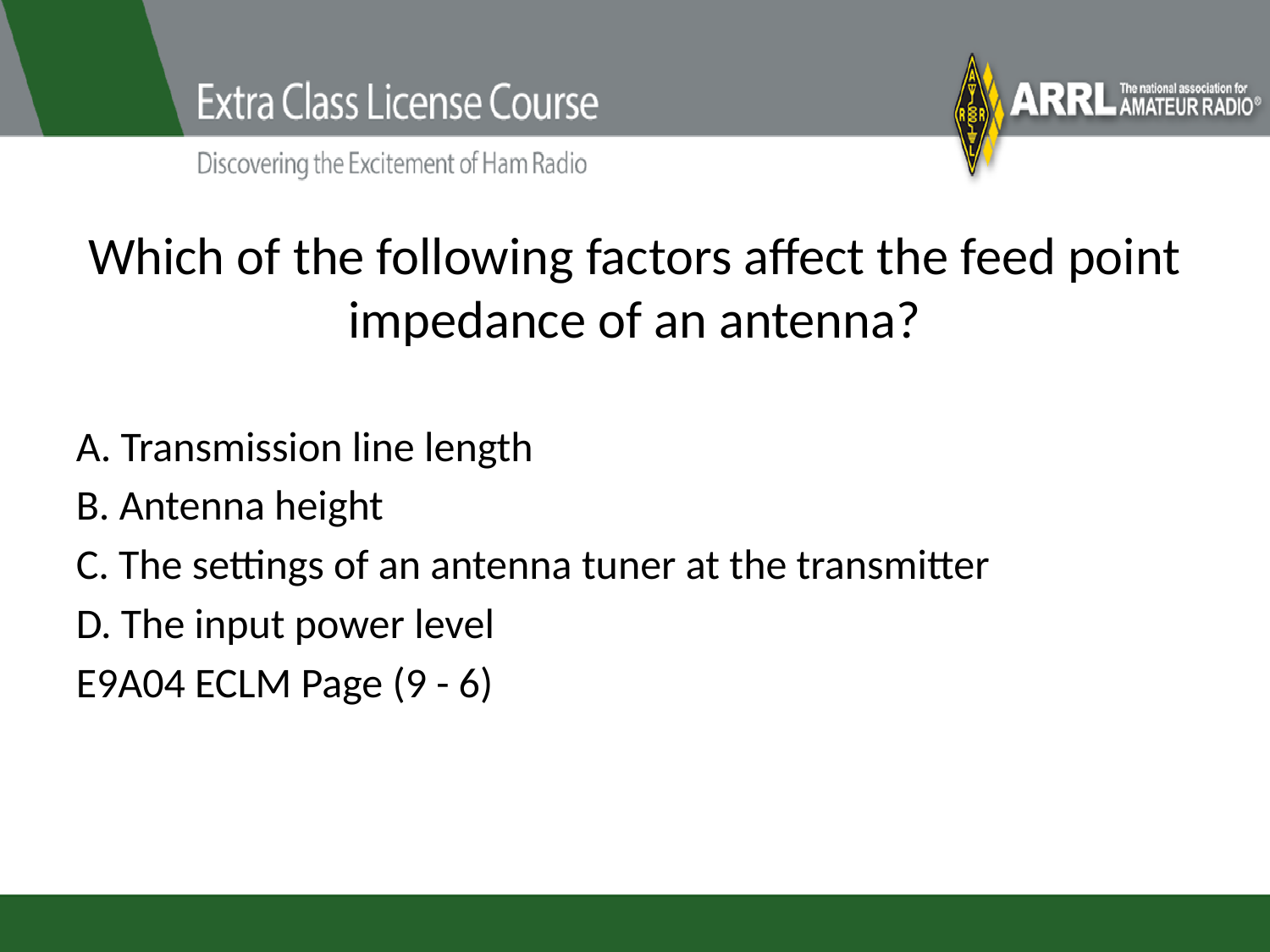

# Which of the following factors affect the feed point impedance of an antenna?
A. Transmission line length
B. Antenna height
C. The settings of an antenna tuner at the transmitter
D. The input power level
E9A04 ECLM Page (9 - 6)